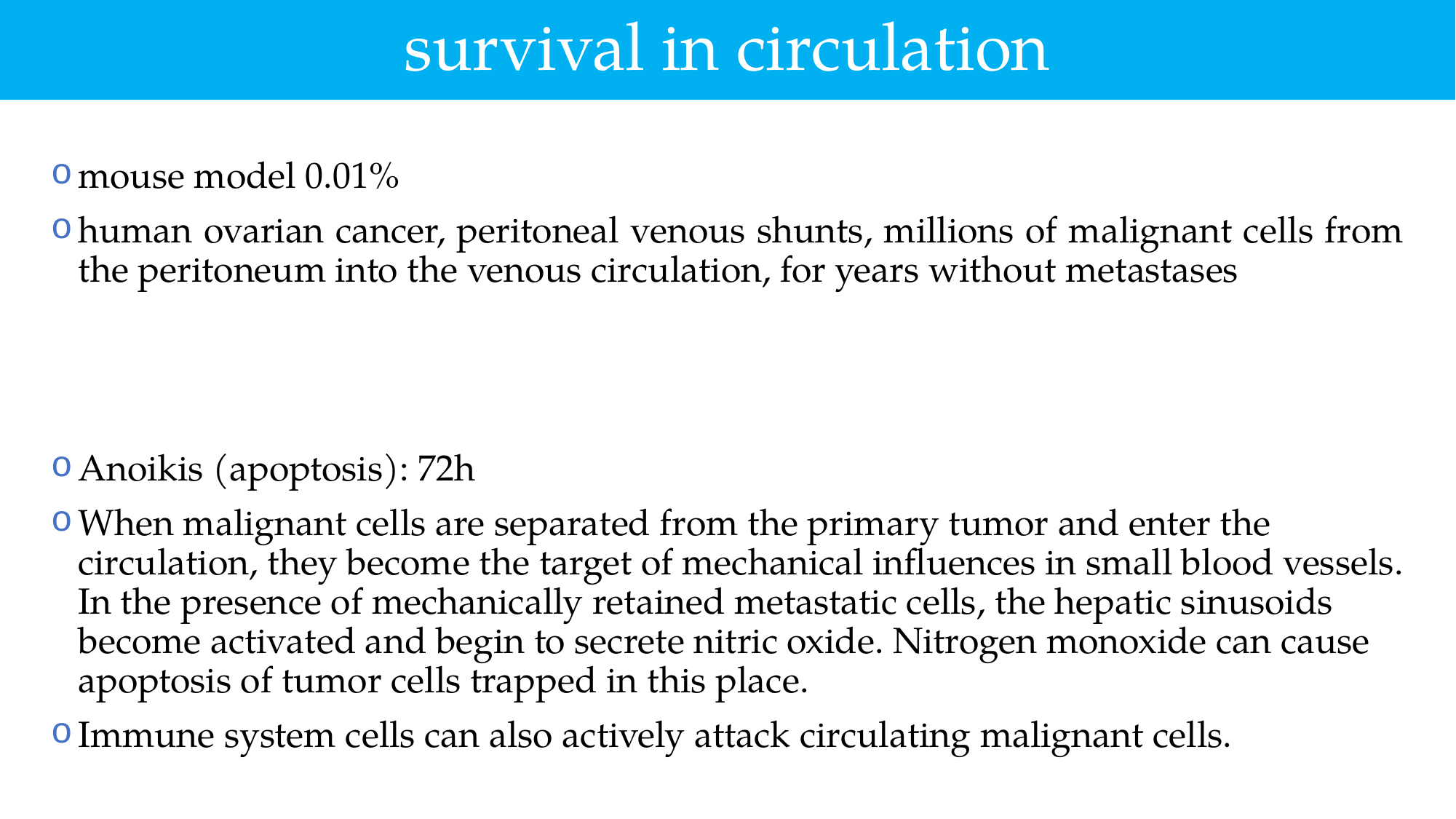

survival in circulation
mouse model 0.01%
human ovarian cancer, peritoneal venous shunts, millions of malignant cells from the peritoneum into the venous circulation, for years without metastases

Anoikis (apoptosis): 72h
When malignant cells are separated from the primary tumor and enter the circulation, they become the target of mechanical influences in small blood vessels. In the presence of mechanically retained metastatic cells, the hepatic sinusoids become activated and begin to secrete nitric oxide. Nitrogen monoxide can cause apoptosis of tumor cells trapped in this place.
Immune system cells can also actively attack circulating malignant cells.